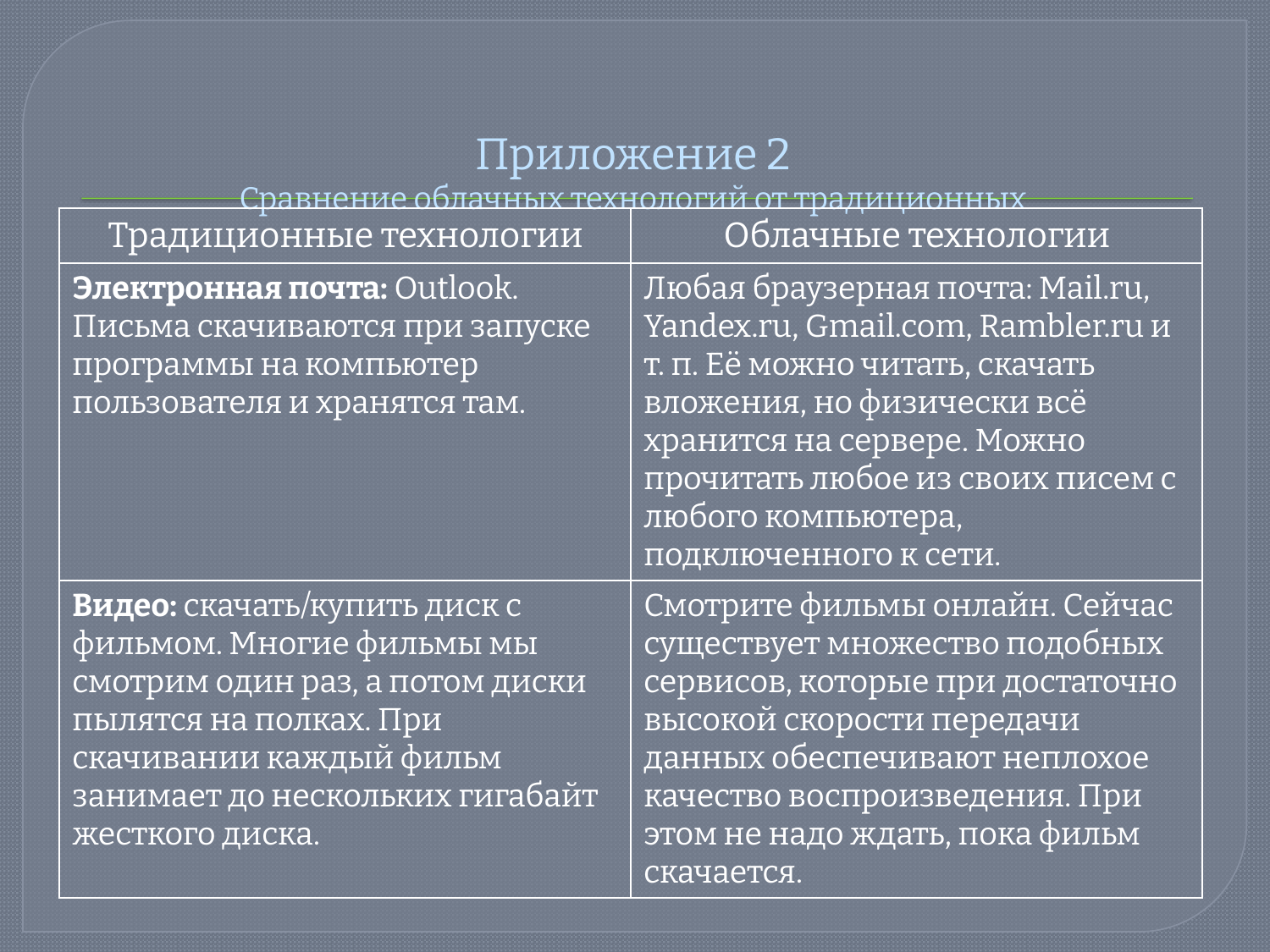

# Приложение 2 Сравнение облачных технологий от традиционных
| Традиционные технологии | Облачные технологии |
| --- | --- |
| Электронная почта: Outlook. Письма скачиваются при запуске программы на компьютер пользователя и хранятся там. | Любая браузерная почта: Mail.ru, Yandex.ru, Gmail.com, Rambler.ru и т. п. Её можно читать, скачать вложения, но физически всё хранится на сервере. Можно прочитать любое из своих писем с любого компьютера, подключенного к сети. |
| Видео: скачать/купить диск с фильмом. Многие фильмы мы смотрим один раз, а потом диски пылятся на полках. При скачивании каждый фильм занимает до нескольких гигабайт жесткого диска. | Смотрите фильмы онлайн. Сейчас существует множество подобных сервисов, которые при достаточно высокой скорости передачи данных обеспечивают неплохое качество воспроизведения. При этом не надо ждать, пока фильм скачается. |